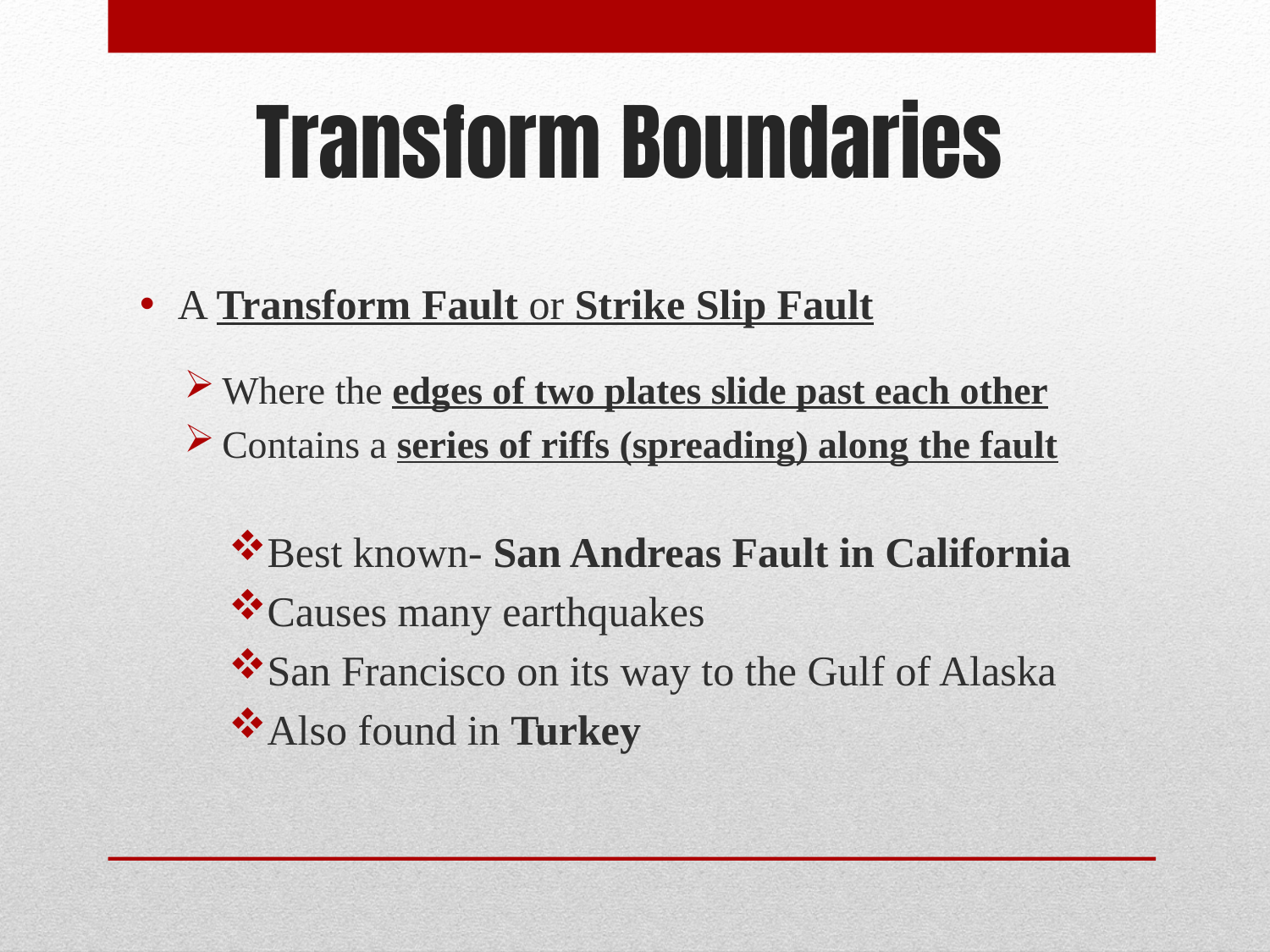

Transform Boundaries
A Transform Fault or Strike Slip Fault

Where the edges of two plates slide past each other
Contains a series of riffs (spreading) along the fault

Best known- San Andreas Fault in California
Causes many earthquakes
San Francisco on its way to the Gulf of Alaska
Also found in Turkey